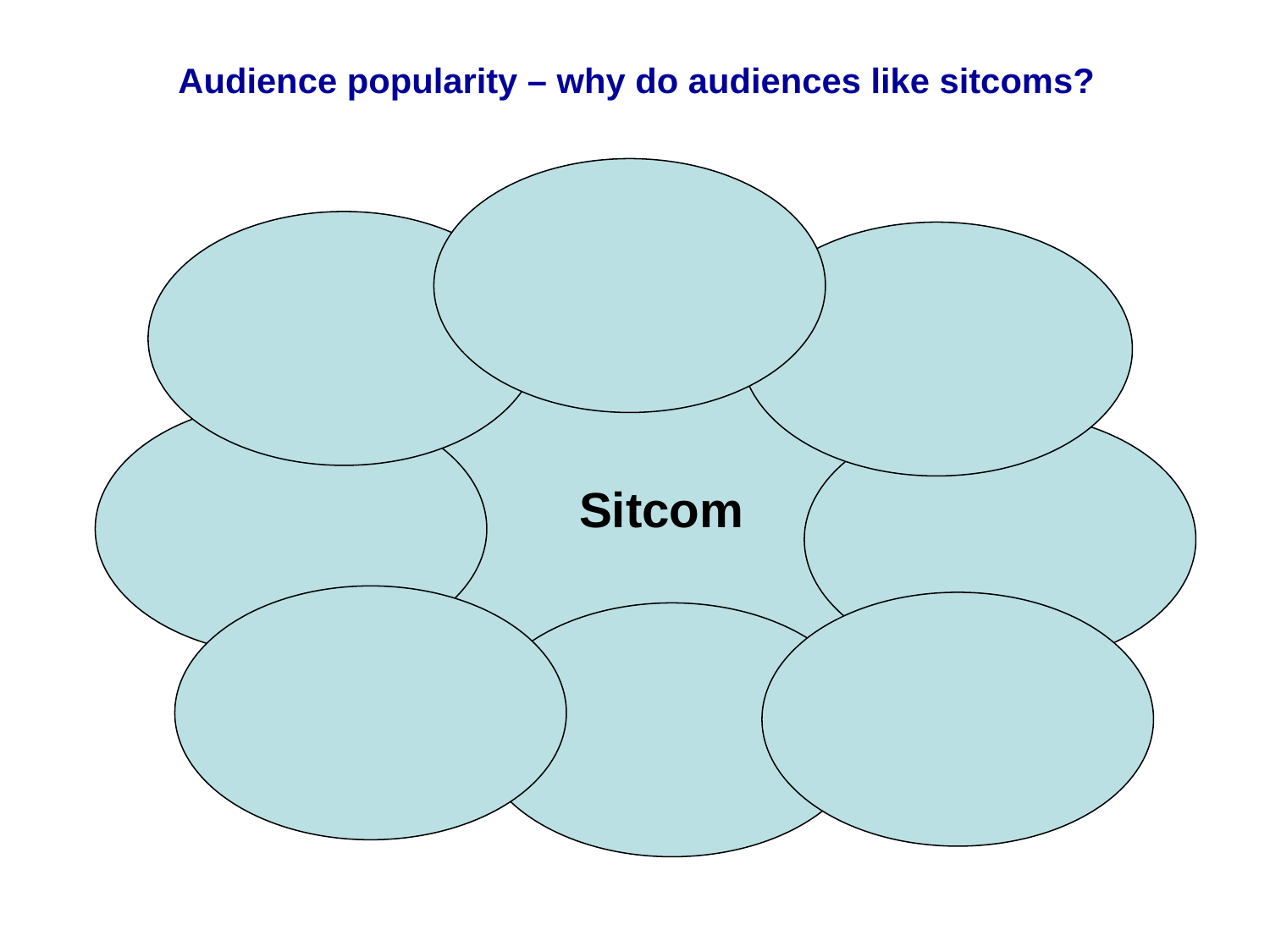

# Audience popularity – why do audiences like sitcoms?

Sitcom